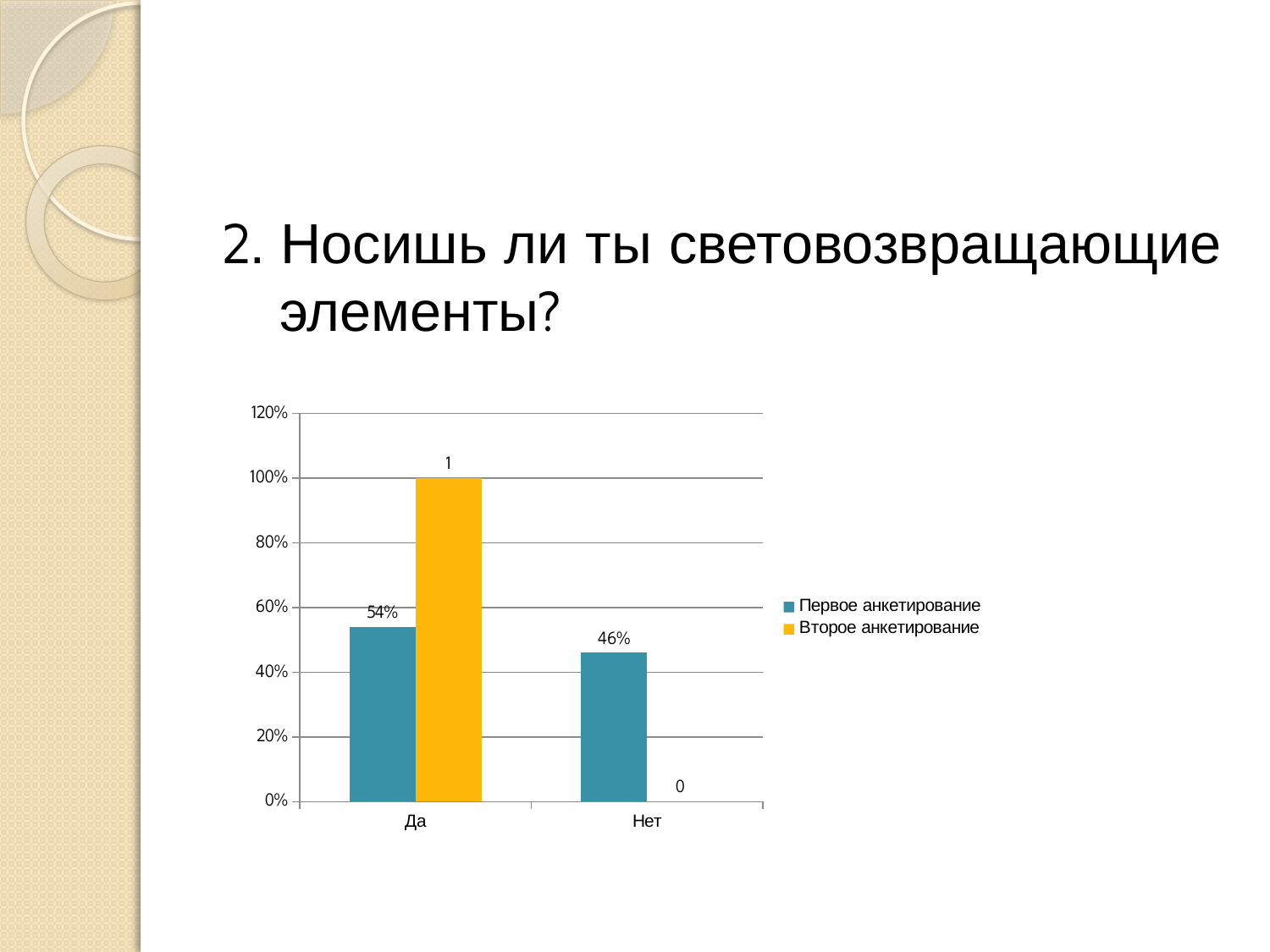

#
2. Носишь ли ты световозвращающие  элементы?

### Chart

| Category | Первое анкетирование | Второе анкетирование |
|---|---|---|
| Да | 0.54 | 1.0 |
| Нет | 0.46 | 0.0 |